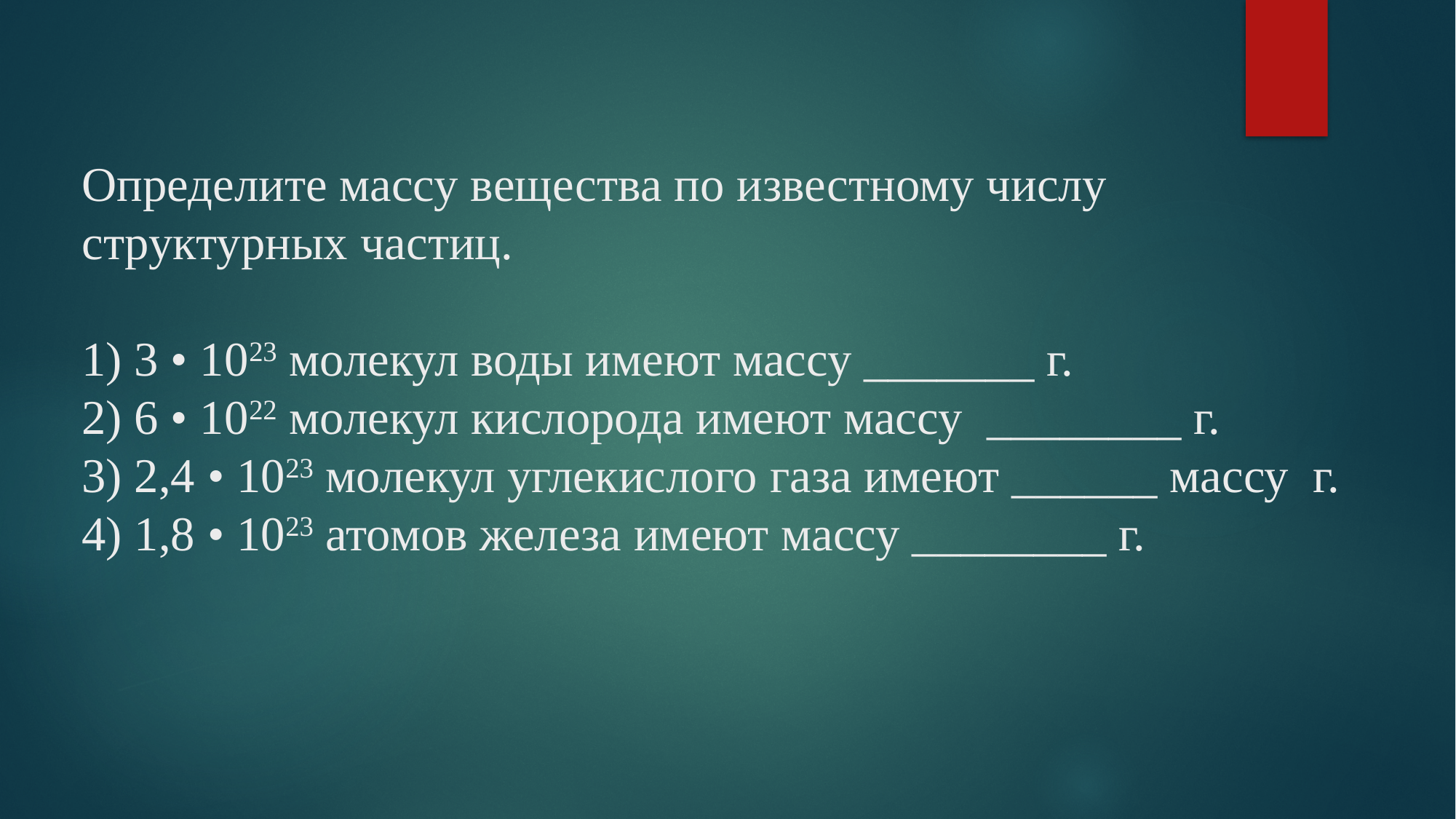

# Определите массу вещества по известному числу структурных частиц.   1) 3 • 1023 молекул воды имеют массу _______ г. 2) 6 • 1022 молекул кислорода имеют массу  ________ г. 3) 2,4 • 1023 молекул углекислого газа имеют ______ массу  г. 4) 1,8 • 1023 атомов железа имеют массу ________ г.